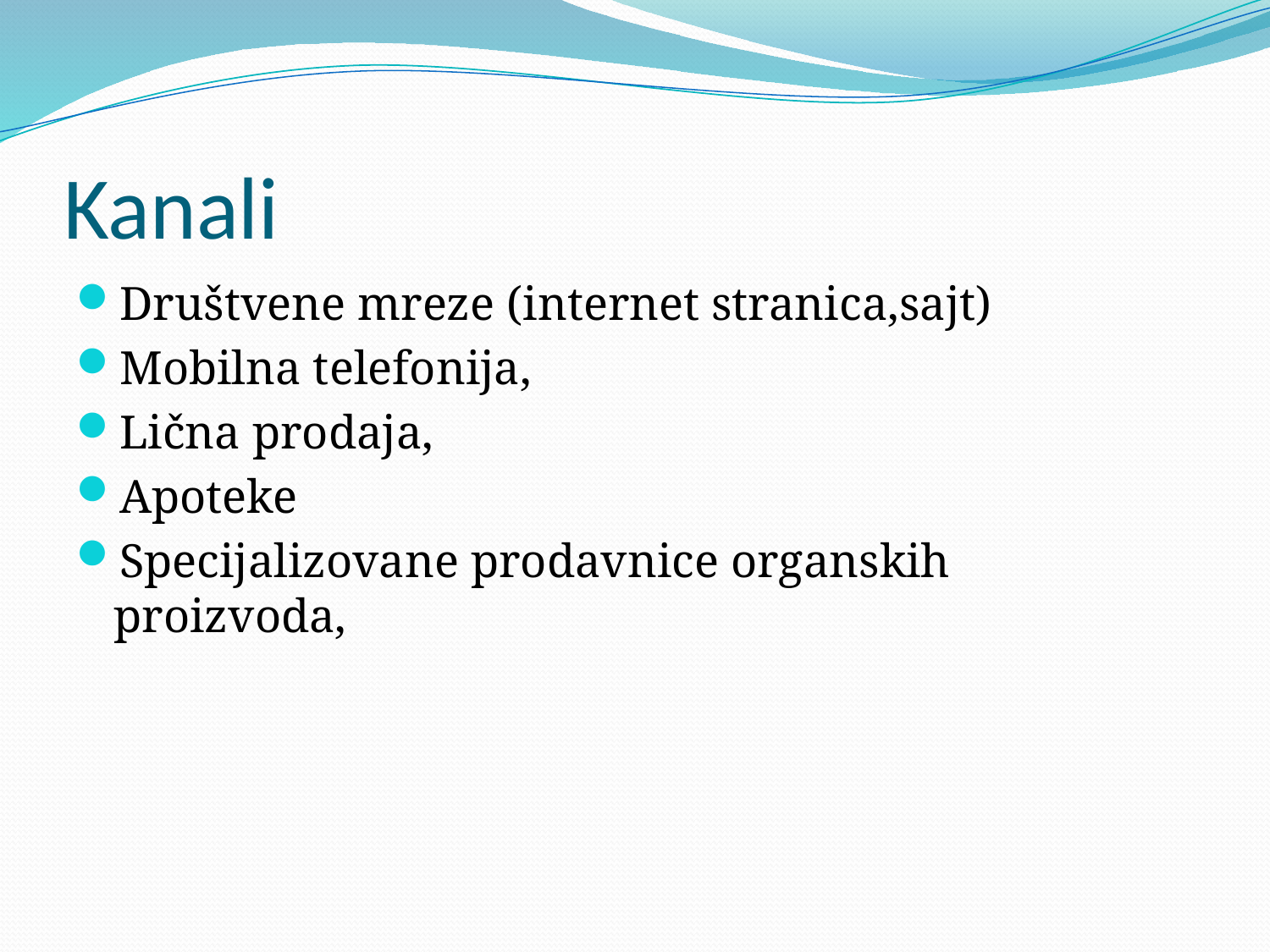

# Kanali
Društvene mreze (internet stranica,sajt)
Mobilna telefonija,
Lična prodaja,
Apoteke
Specijalizovane prodavnice organskih proizvoda,